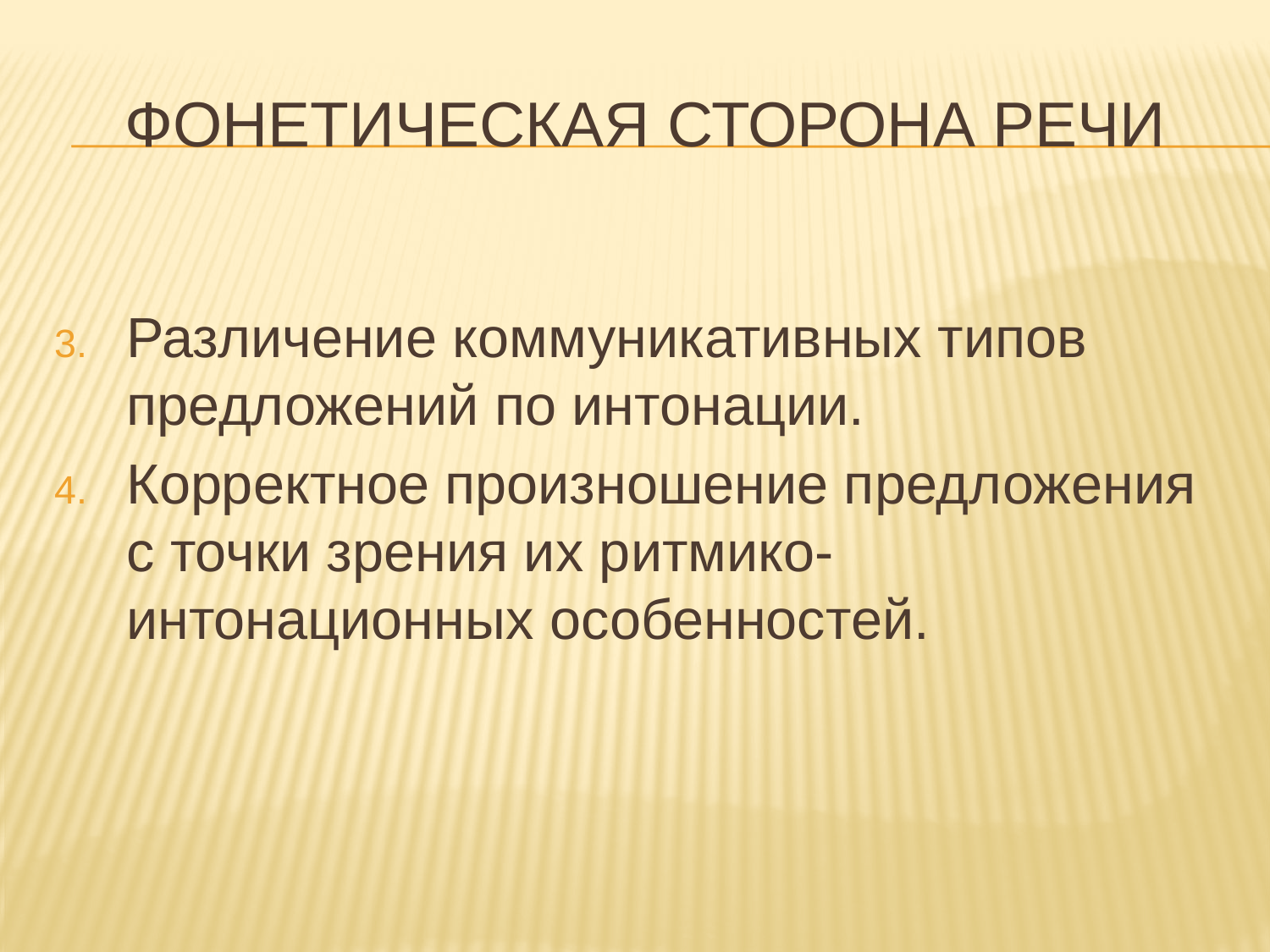

# Фонетическая сторона речи

Различение коммуникативных типов предложений по интонации.
Корректное произношение предложения с точки зрения их ритмико- интонационных особенностей.